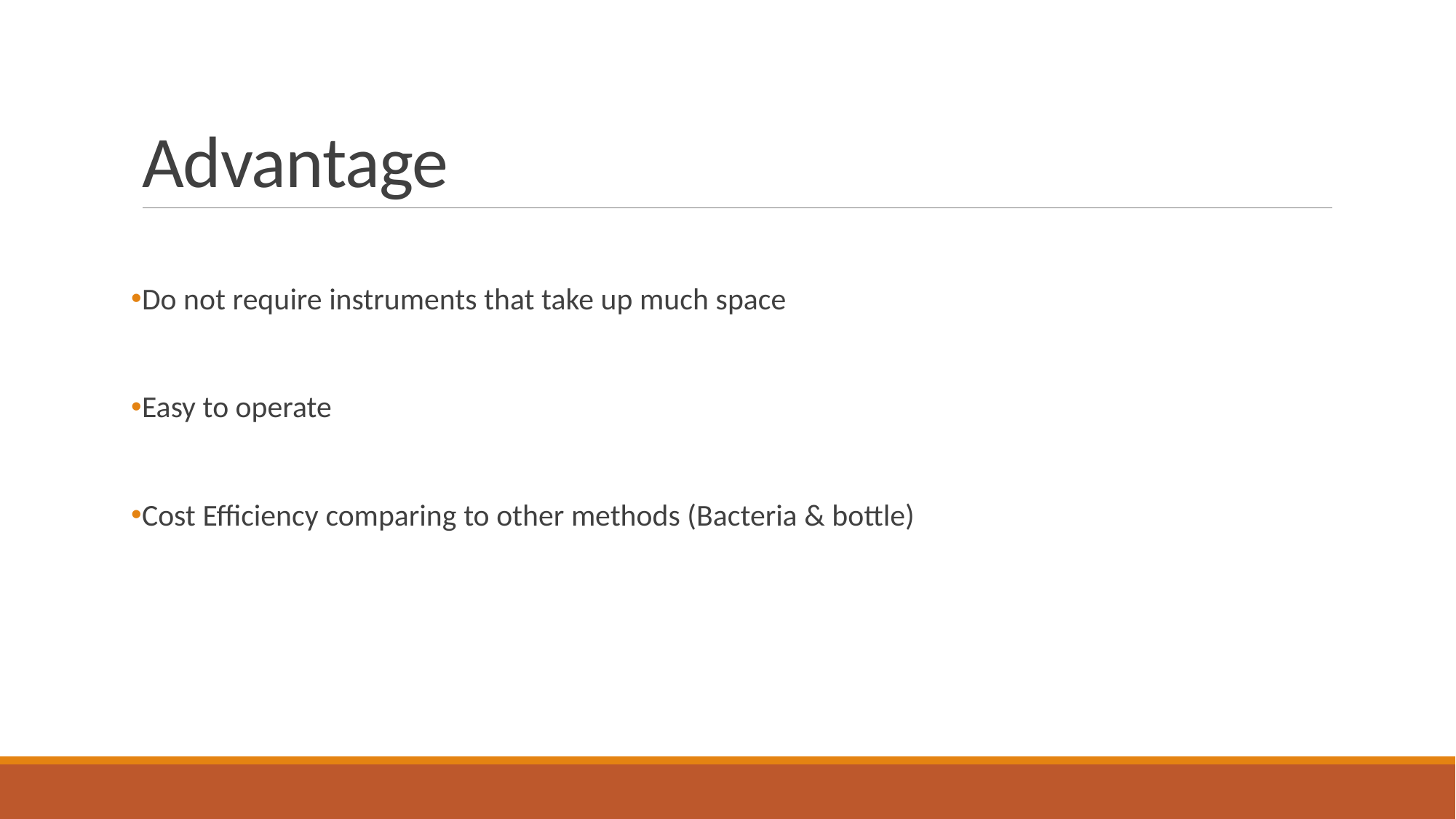

# Advantage

Do not require instruments that take up much space

Easy to operate

Cost Efficiency comparing to other methods (Bacteria & bottle)